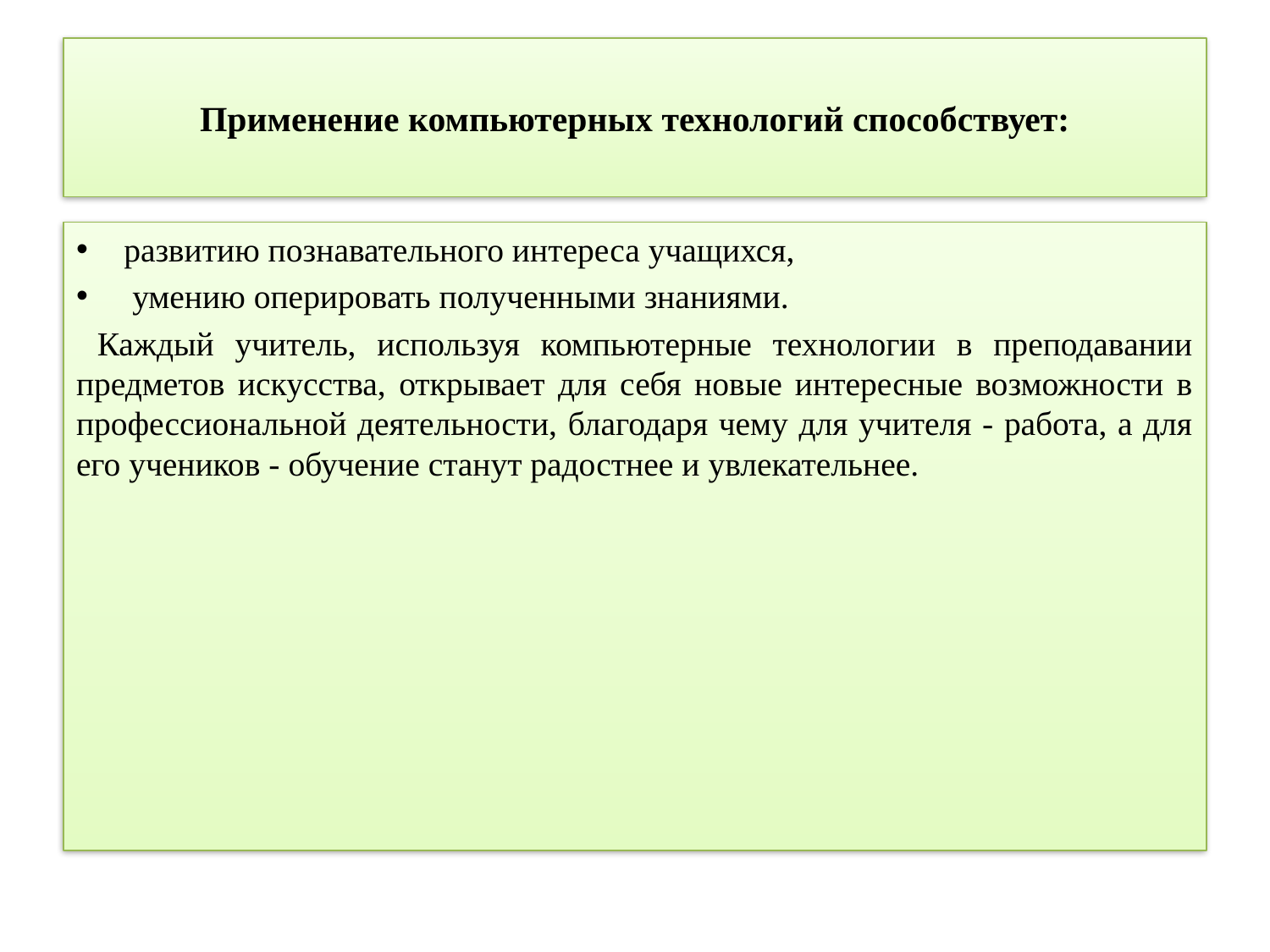

# Применение компьютерных технологий способствует:
развитию познавательного интереса учащихся,
 умению оперировать полученными знаниями.
 Каждый учитель, используя компьютерные технологии в преподавании предметов искусства, открывает для себя новые интересные возможности в профессиональной деятельности, благодаря чему для учителя - работа, а для его учеников - обучение станут радостнее и увлекательнее.